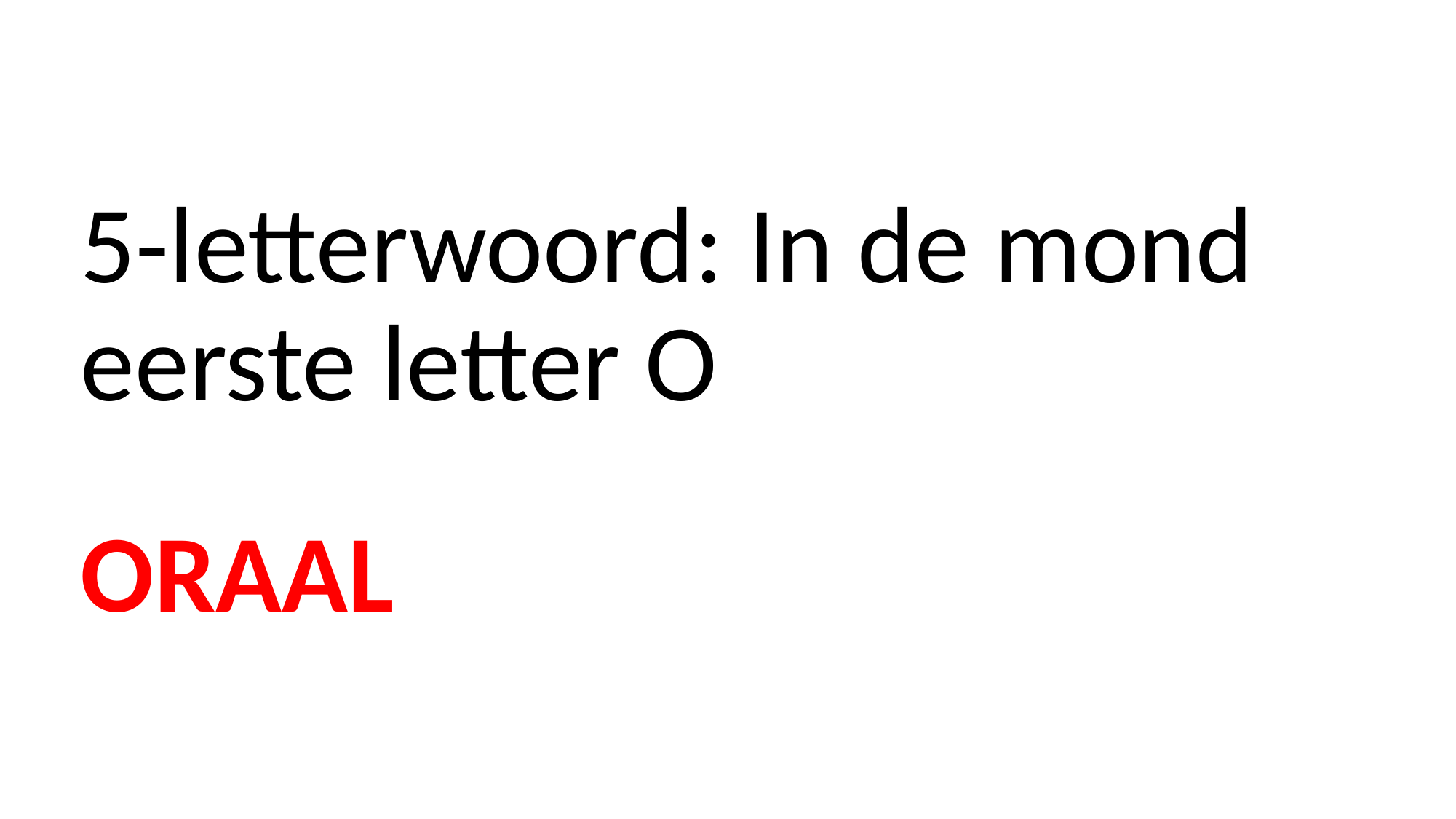

# 5-letterwoord: In de mond eerste letter O
ORAAL